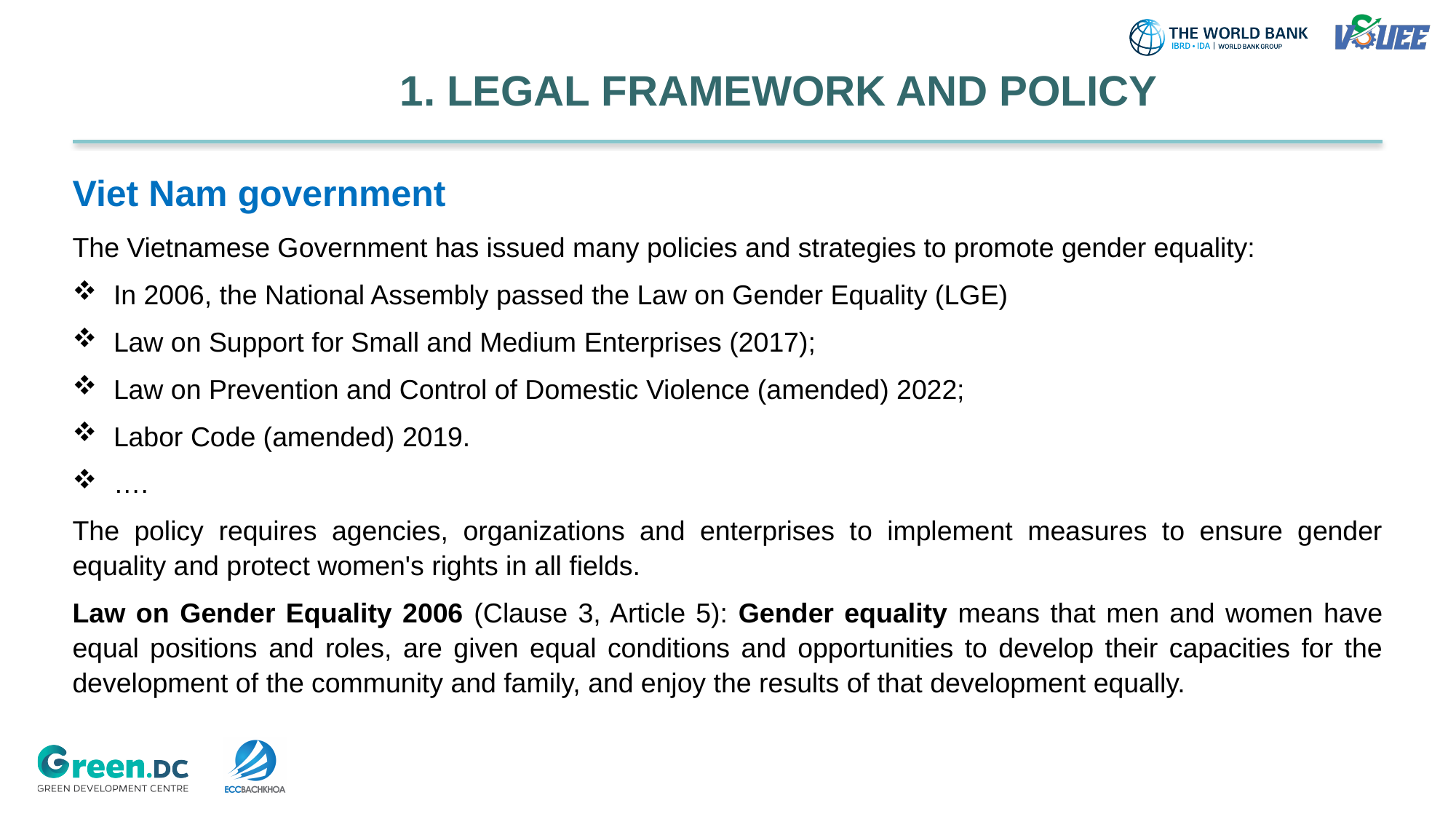

1. LEGAL FRAMEWORK AND POLICY
Viet Nam government
The Vietnamese Government has issued many policies and strategies to promote gender equality:
In 2006, the National Assembly passed the Law on Gender Equality (LGE)
Law on Support for Small and Medium Enterprises (2017);
Law on Prevention and Control of Domestic Violence (amended) 2022;
Labor Code (amended) 2019.
….
The policy requires agencies, organizations and enterprises to implement measures to ensure gender equality and protect women's rights in all fields.
Law on Gender Equality 2006 (Clause 3, Article 5): Gender equality means that men and women have equal positions and roles, are given equal conditions and opportunities to develop their capacities for the development of the community and family, and enjoy the results of that development equally.